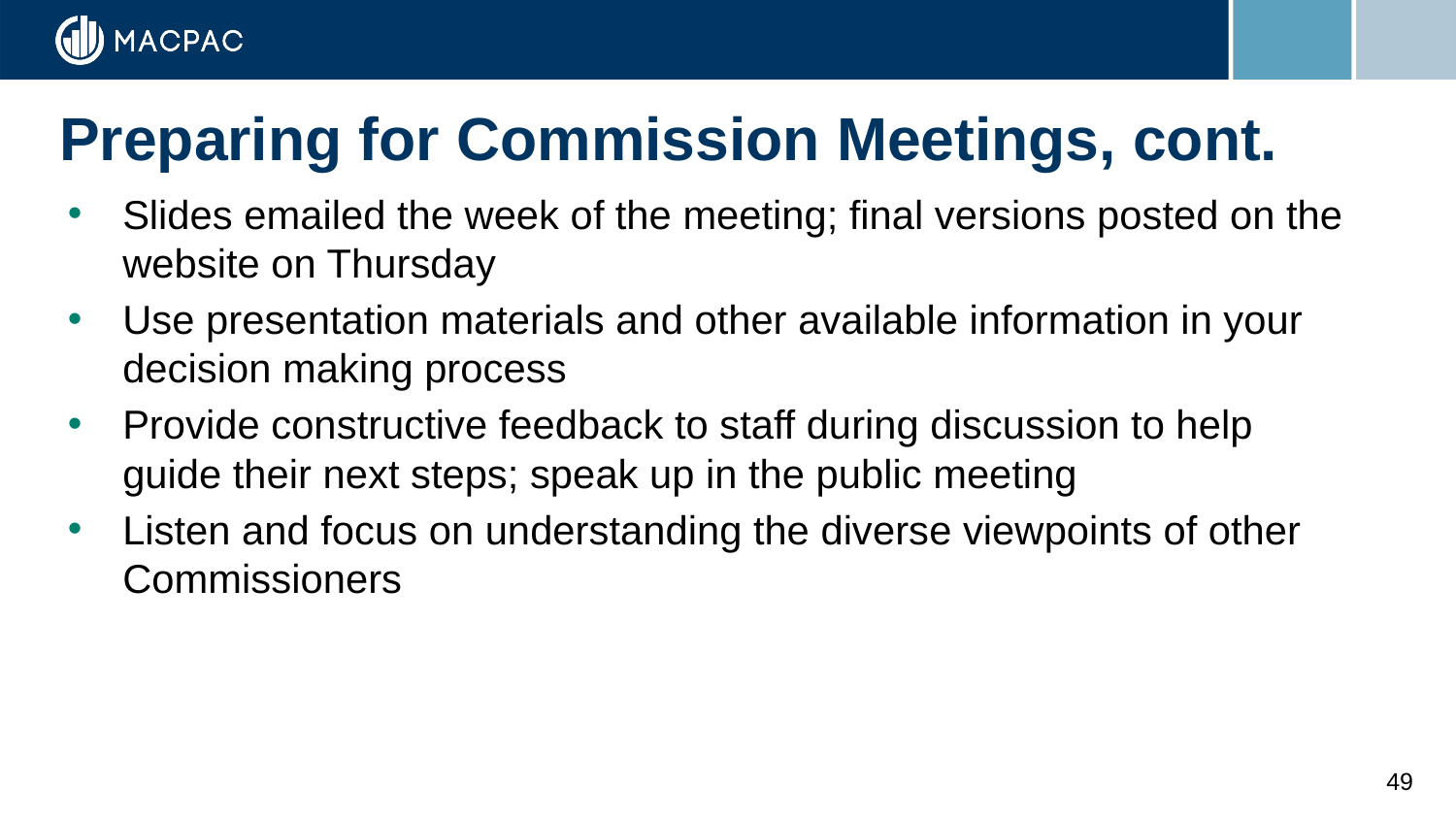

# Preparing for Commission Meetings, cont.
Slides emailed the week of the meeting; final versions posted on the website on Thursday
Use presentation materials and other available information in your decision making process
Provide constructive feedback to staff during discussion to help guide their next steps; speak up in the public meeting
Listen and focus on understanding the diverse viewpoints of other Commissioners

49